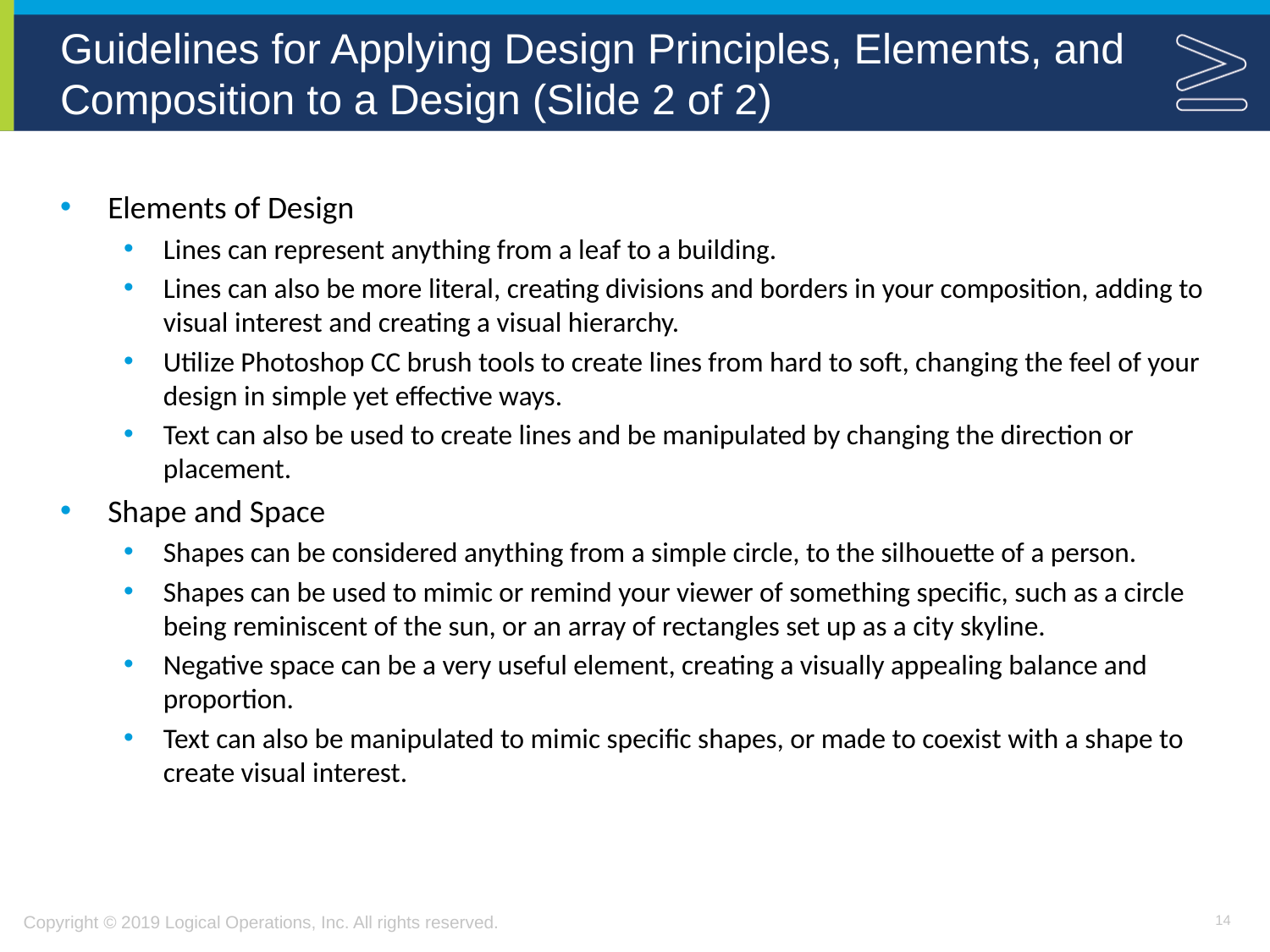

# Guidelines for Applying Design Principles, Elements, and Composition to a Design (Slide 2 of 2)
Elements of Design
Lines can represent anything from a leaf to a building.
Lines can also be more literal, creating divisions and borders in your composition, adding to visual interest and creating a visual hierarchy.
Utilize Photoshop CC brush tools to create lines from hard to soft, changing the feel of your design in simple yet effective ways.
Text can also be used to create lines and be manipulated by changing the direction or placement.
Shape and Space
Shapes can be considered anything from a simple circle, to the silhouette of a person.
Shapes can be used to mimic or remind your viewer of something specific, such as a circle being reminiscent of the sun, or an array of rectangles set up as a city skyline.
Negative space can be a very useful element, creating a visually appealing balance and proportion.
Text can also be manipulated to mimic specific shapes, or made to coexist with a shape to create visual interest.

14